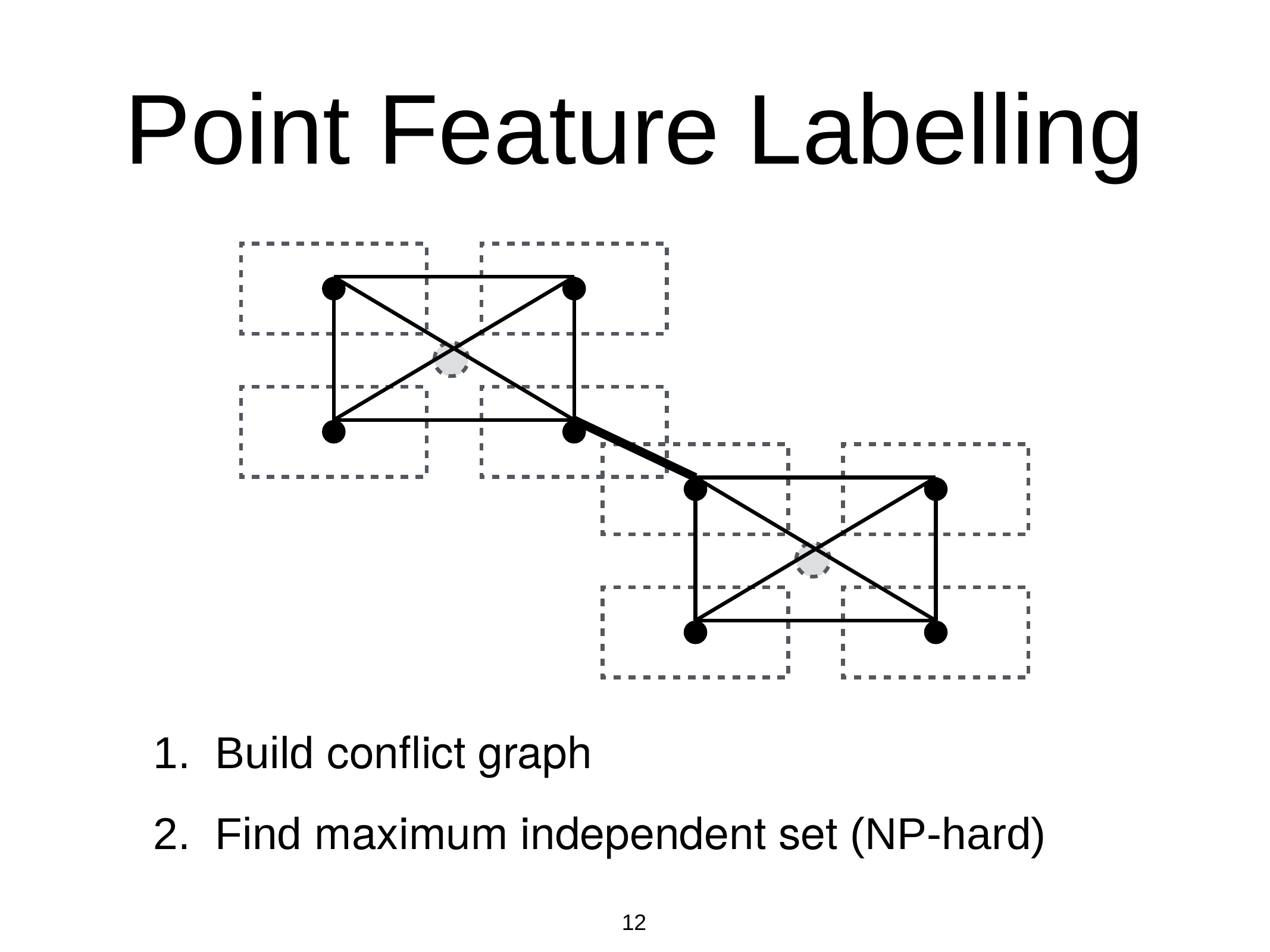

# Point Feature Labelling

Build conflict graph
Find maximum independent set (NP-hard)
12